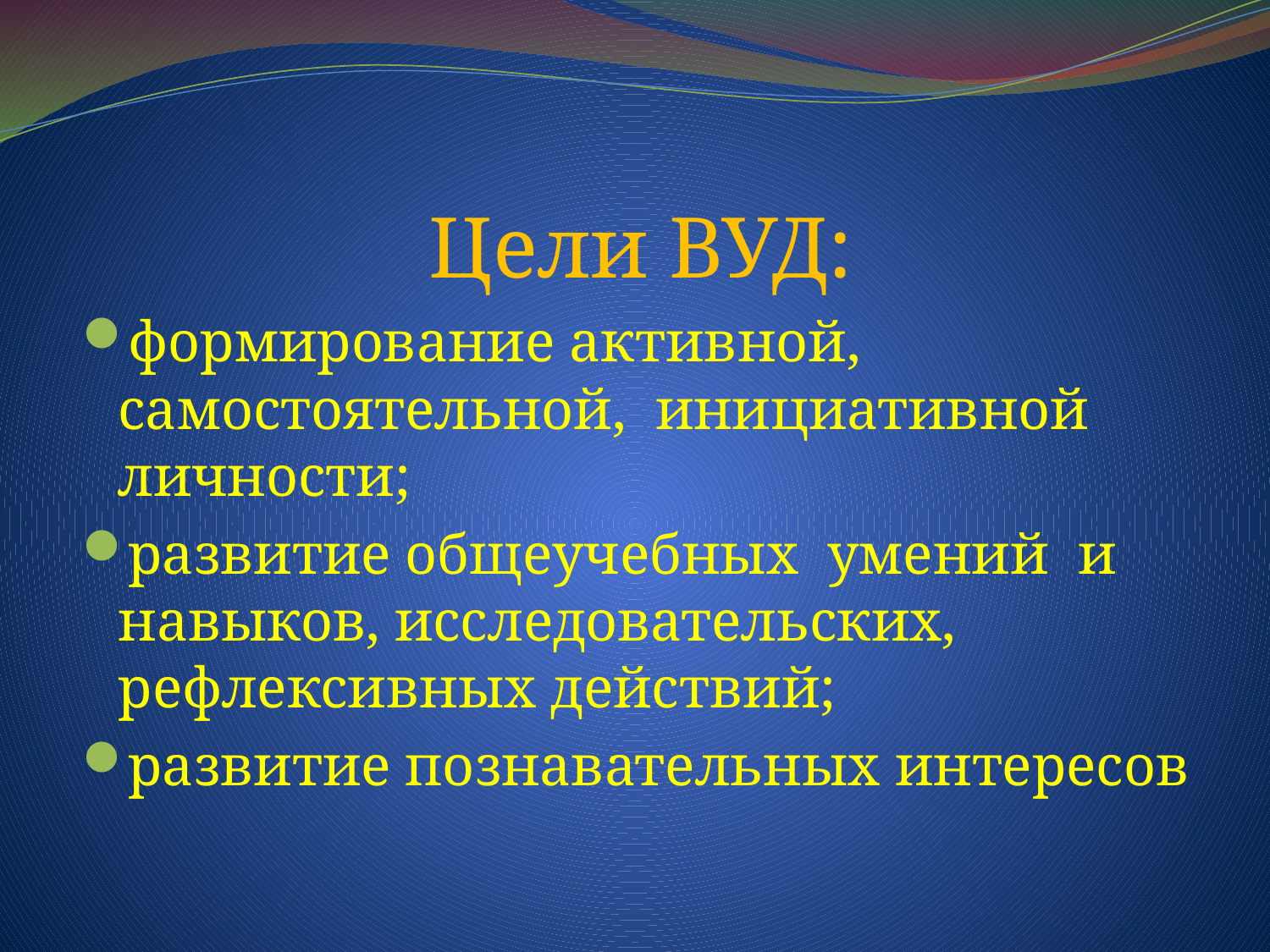

#
Цели ВУД:
формирование активной, самостоятельной,  инициативной личности;
развитие общеучебных  умений  и  навыков, исследовательских,  рефлексивных действий;
развитие познавательных интересов